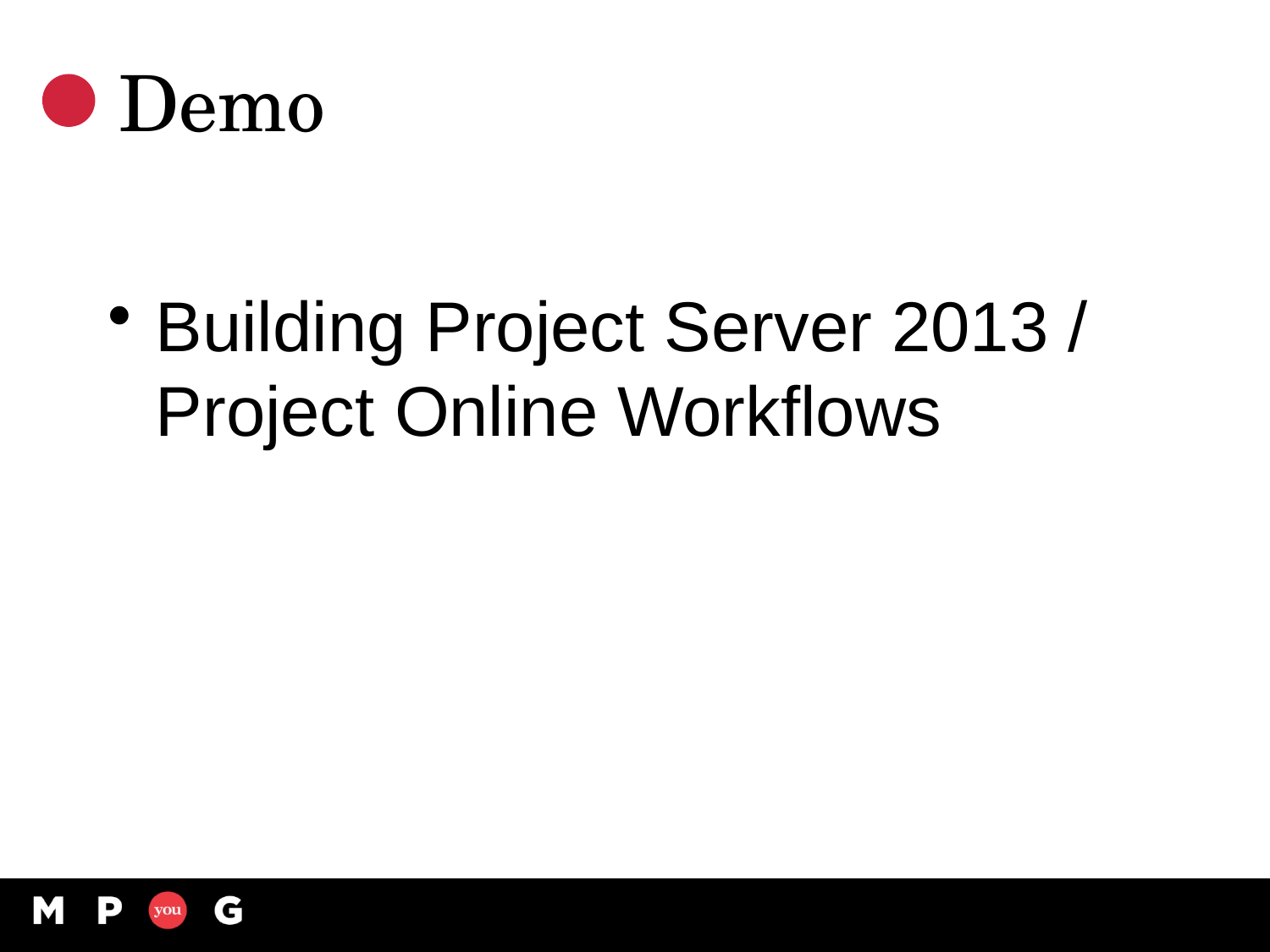

# Demo
Building Project Server 2013 / Project Online Workflows